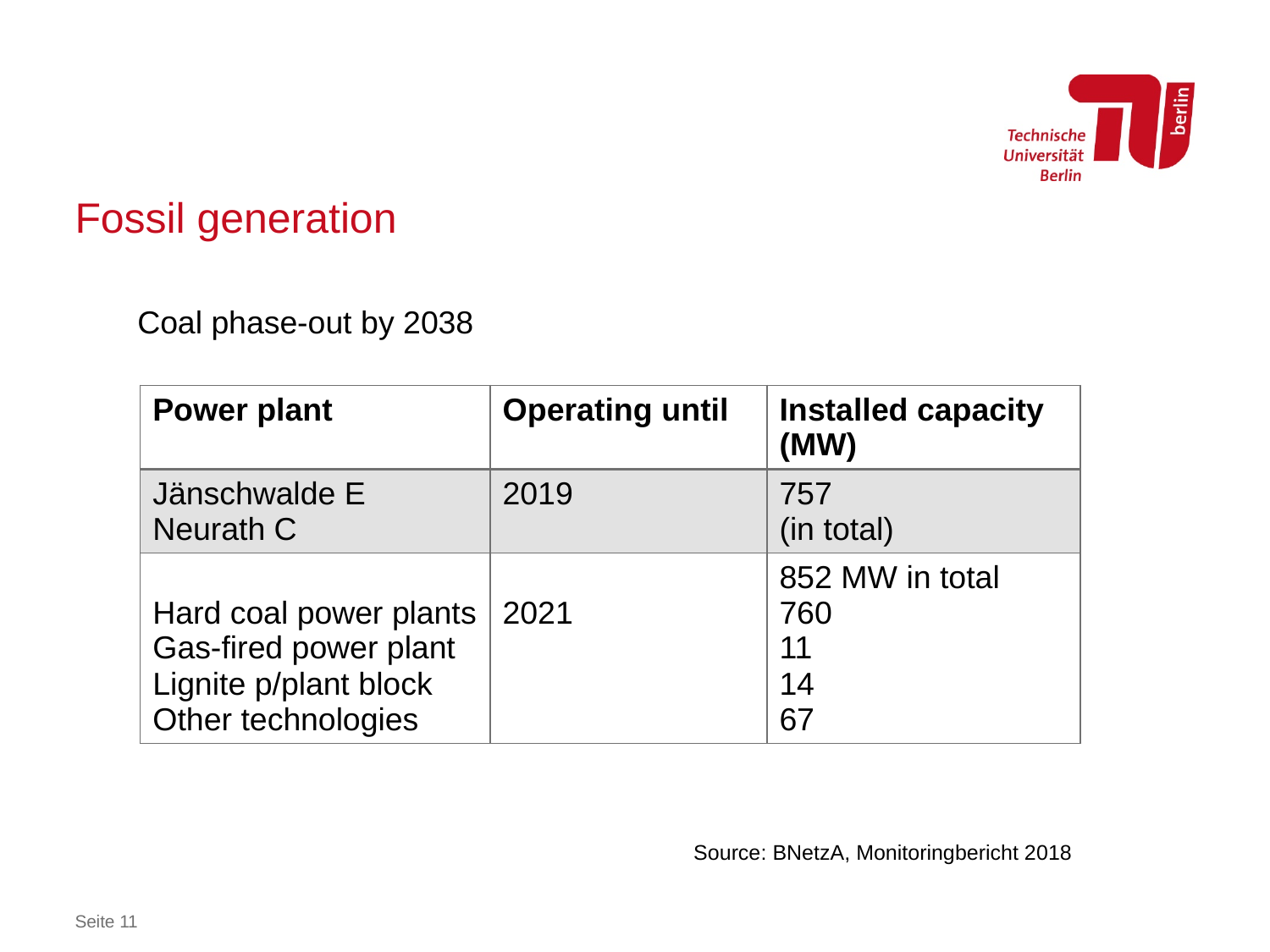

# Fossil generation
Coal phase-out by 2038
| Power plant | Operating until | Installed capacity (MW) |
| --- | --- | --- |
| Jänschwalde E Neurath C | 2019 | 757 (in total) |
| Hard coal power plants Gas-fired power plant Lignite p/plant block Other technologies | 2021 | 852 MW in total 760 11 14 67 |
Source: BNetzA, Monitoringbericht 2018
Seite 11